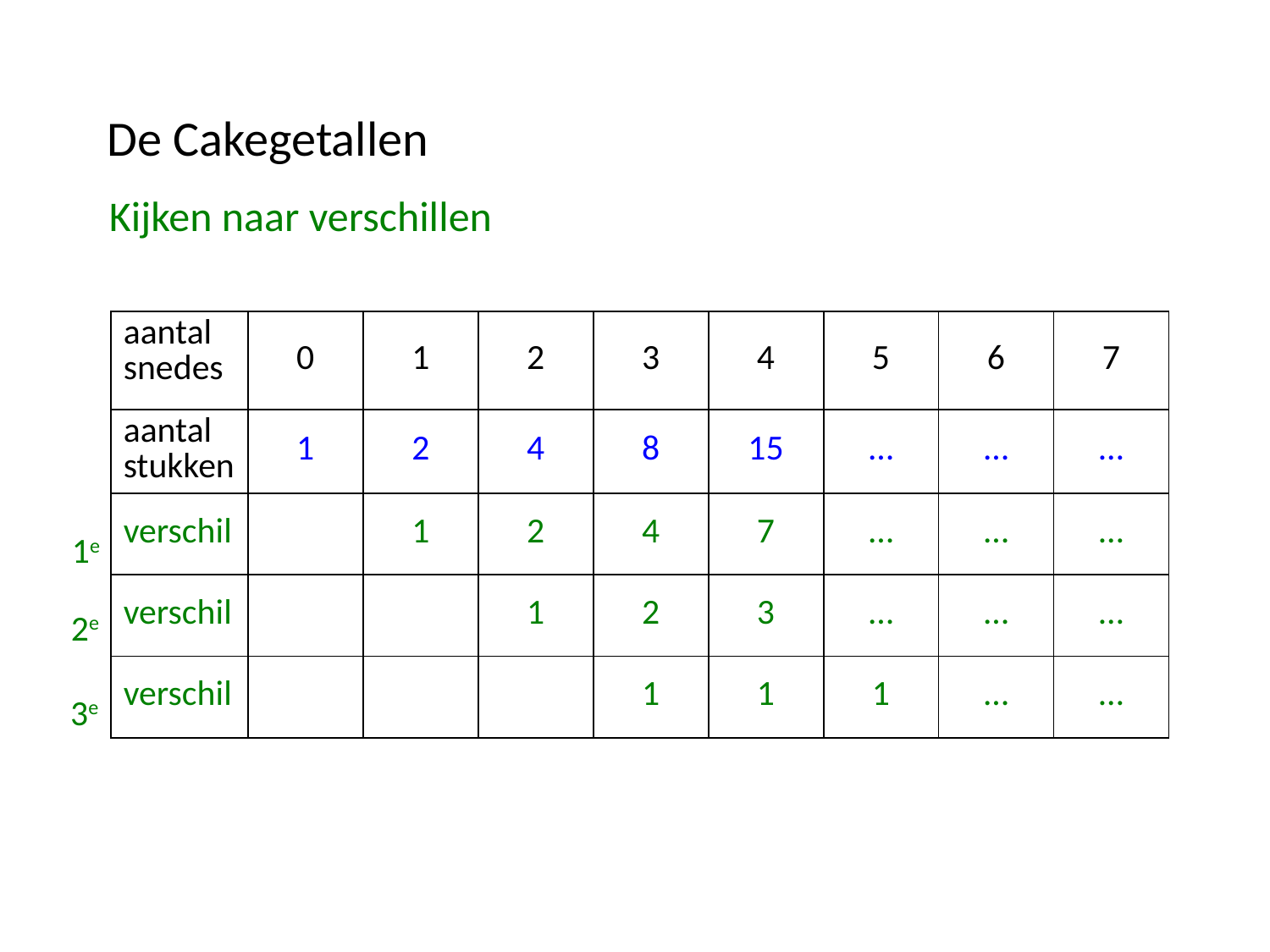

De Cakegetallen
Kijken naar verschillen
| aantal snedes | 0 | 1 | 2 | 3 | 4 | 5 | 6 | 7 |
| --- | --- | --- | --- | --- | --- | --- | --- | --- |
| aantal stukken | 1 | 2 | 4 | 8 | 15 | … | … | … |
| verschil |  | 1 | 2 | 4 | 7 | … | … | … |
| verschil |  |  | 1 | 2 | 3 | … | … | … |
| verschil |  |  |  | 1 | 1 | 1 | … | … |
1e
2e
3e